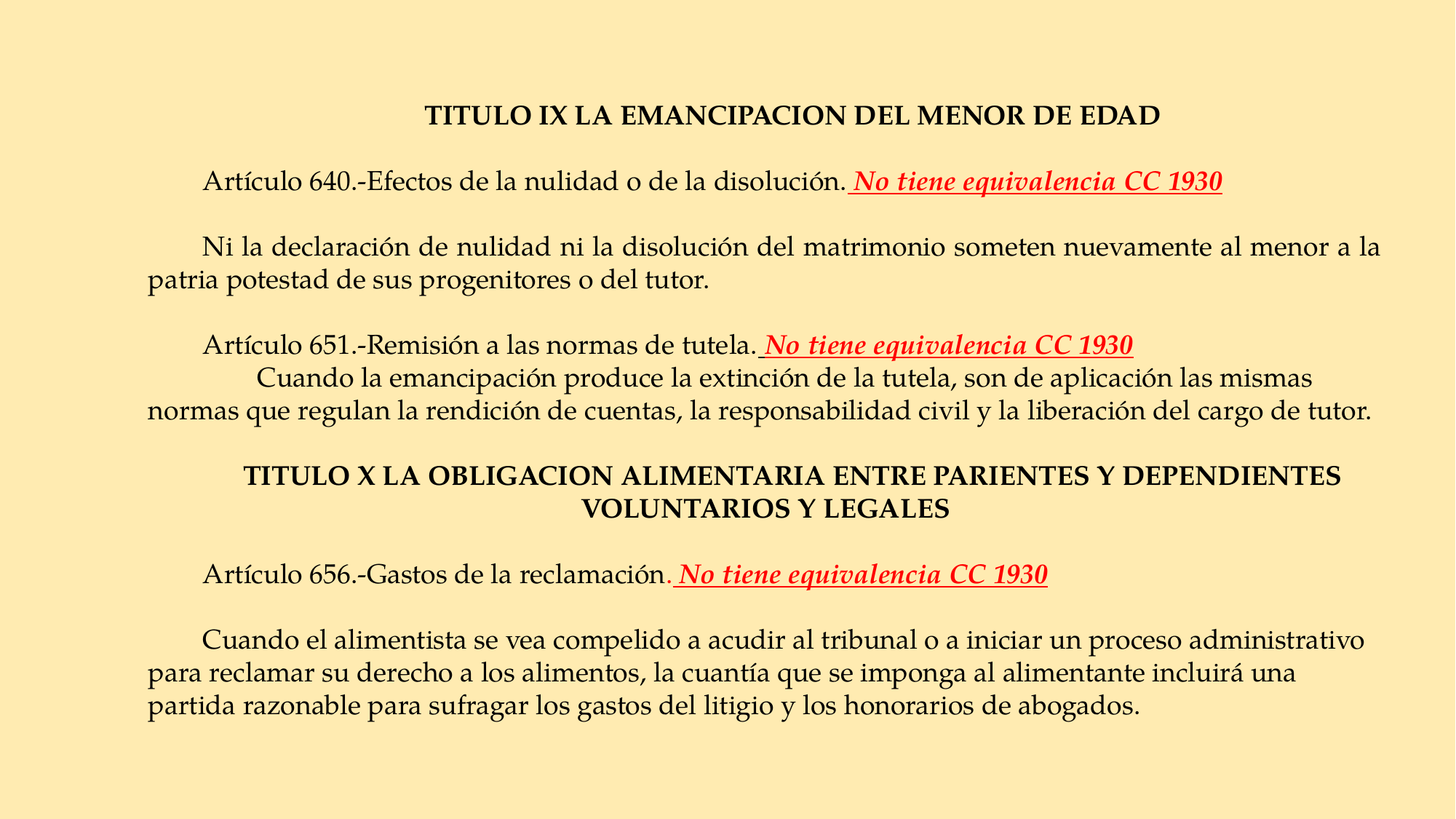

TITULO IX LA EMANCIPACION DEL MENOR DE EDAD

Artículo 640.-Efectos de la nulidad o de la disolución. No tiene equivalencia CC 1930

Ni la declaración de nulidad ni la disolución del matrimonio someten nuevamente al menor a la patria potestad de sus progenitores o del tutor.

Artículo 651.-Remisión a las normas de tutela. No tiene equivalencia CC 1930
	Cuando la emancipación produce la extinción de la tutela, son de aplicación las mismas normas que regulan la rendición de cuentas, la responsabilidad civil y la liberación del cargo de tutor.

TITULO X LA OBLIGACION ALIMENTARIA ENTRE PARIENTES Y DEPENDIENTES VOLUNTARIOS Y LEGALES

Artículo 656.-Gastos de la reclamación. No tiene equivalencia CC 1930

Cuando el alimentista se vea compelido a acudir al tribunal o a iniciar un proceso administrativo para reclamar su derecho a los alimentos, la cuantía que se imponga al alimentante incluirá una partida razonable para sufragar los gastos del litigio y los honorarios de abogados.